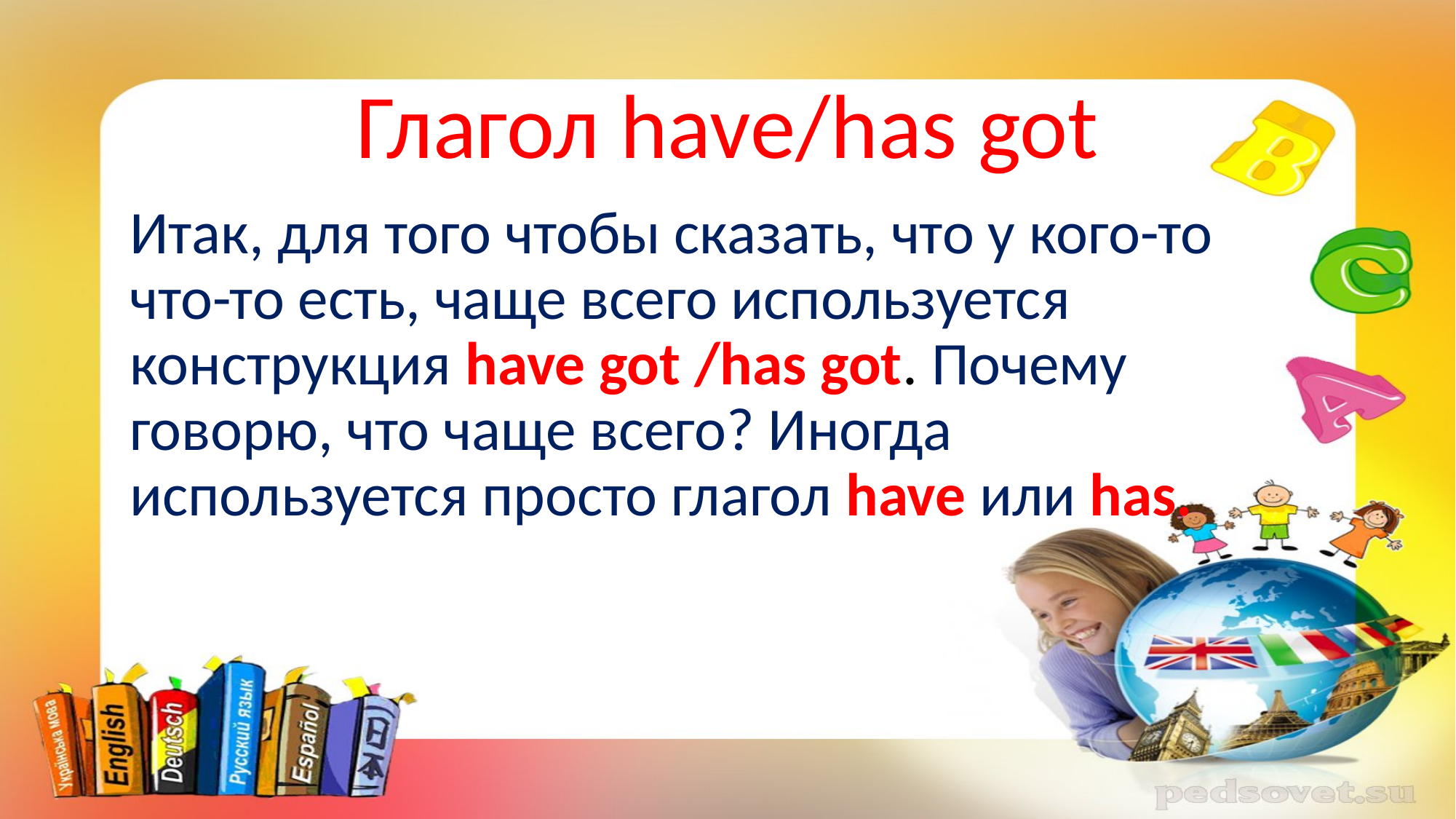

# Глагол have/has got
Итак, для того чтобы сказать, что у кого-то что-то есть, чаще всего используется конструкция have got /has got. Почему говорю, что чаще всего? Иногда используется просто глагол have или has.